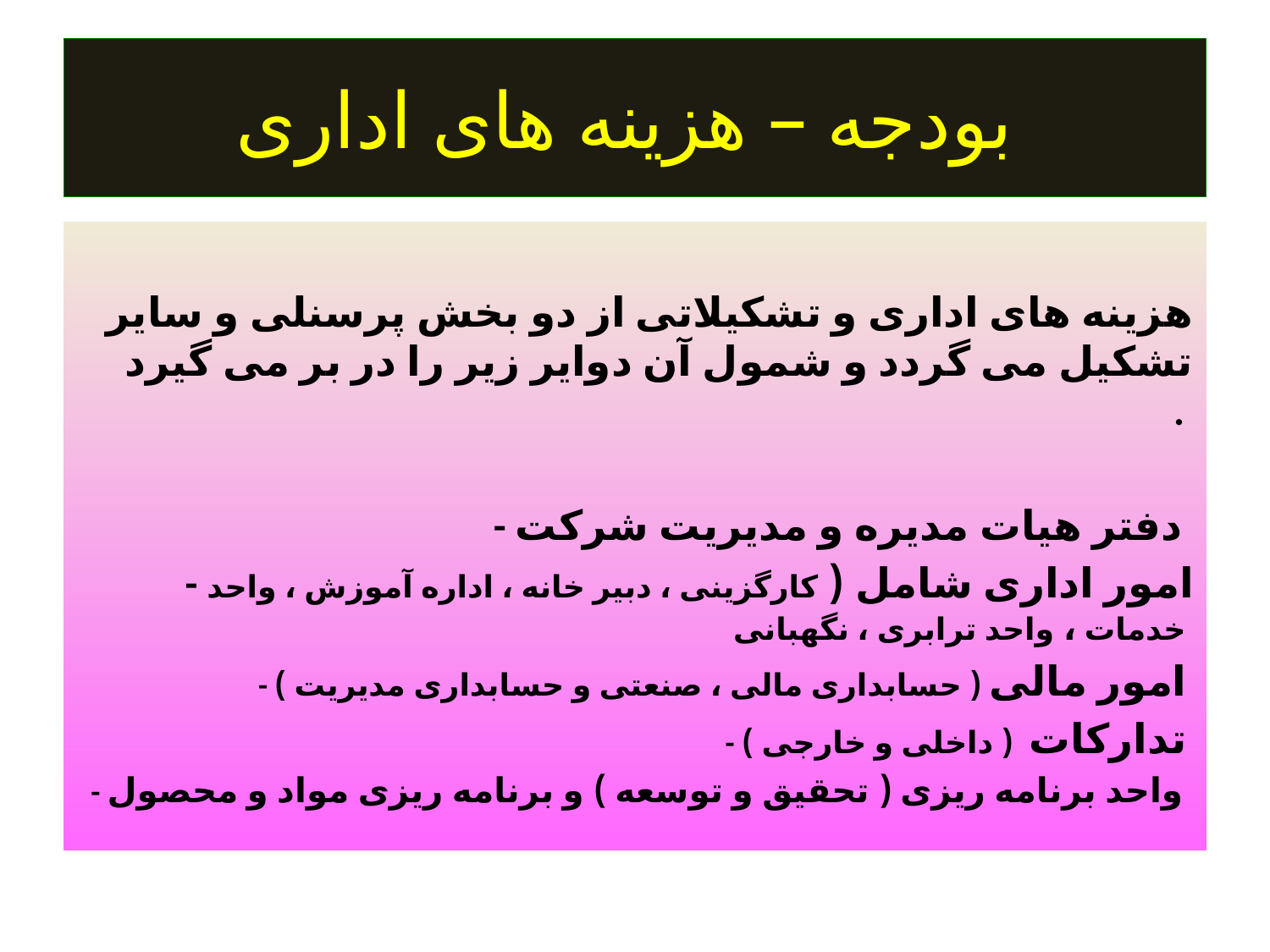

# بودجه – هزینه های اداری

هزینه های اداری و تشکیلاتی از دو بخش پرسنلی و سایر تشکیل می گردد و شمول آن دوایر زیر را در بر می گیرد .

 - دفتر هیات مدیره و مدیریت شرکت
 - امور اداری شامل ( کارگزینی ، دبیر خانه ، اداره آموزش ، واحد خدمات ، واحد ترابری ، نگهبانی
 - امور مالی ( حسابداری مالی ، صنعتی و حسابداری مدیریت )
 - تدارکات  ( داخلی و خارجی )
 - واحد برنامه ریزی ( تحقیق و توسعه ) و برنامه ریزی مواد و محصول